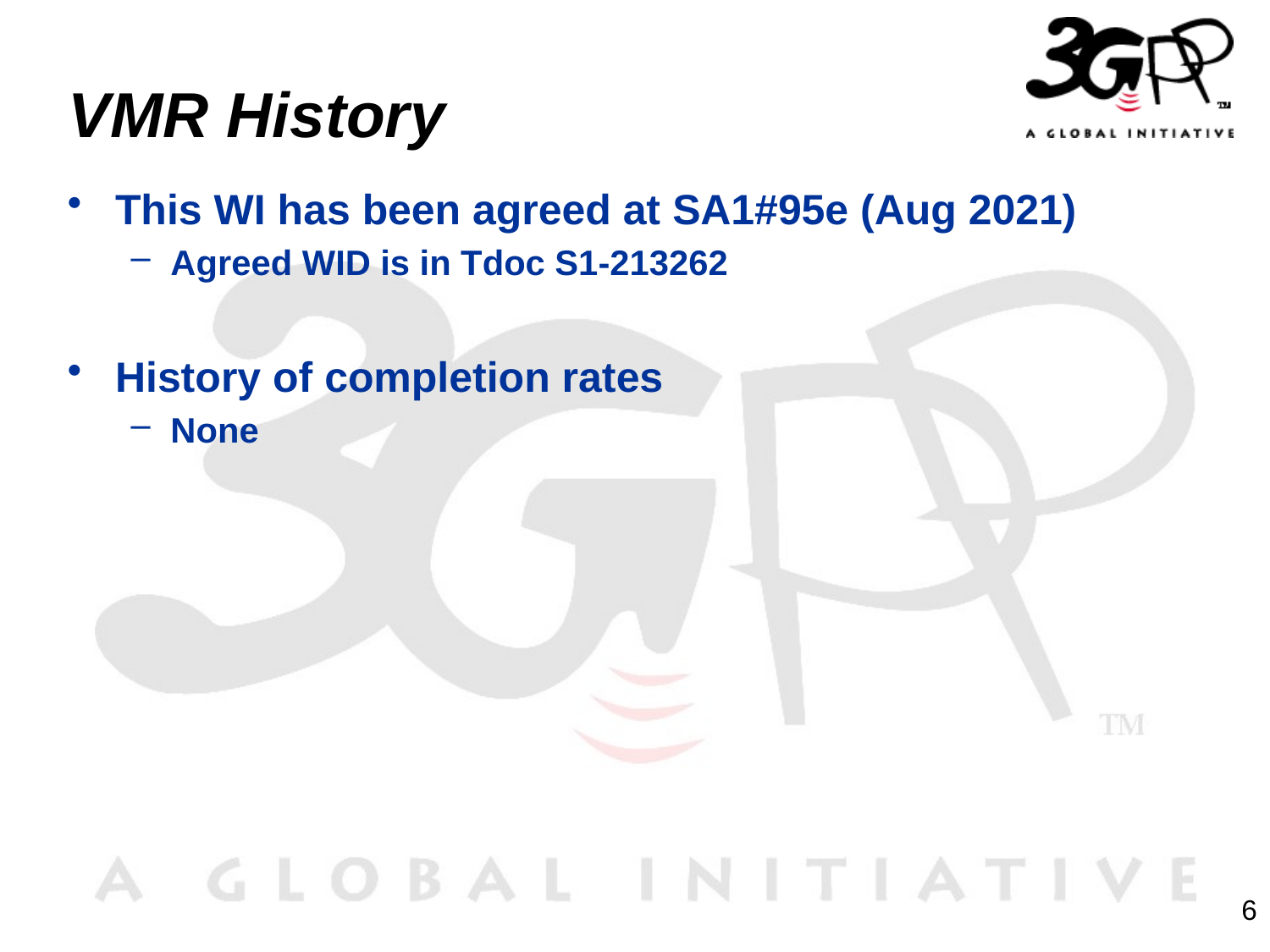

# VMR History
This WI has been agreed at SA1#95e (Aug 2021)
Agreed WID is in Tdoc S1-213262

History of completion rates
None

6